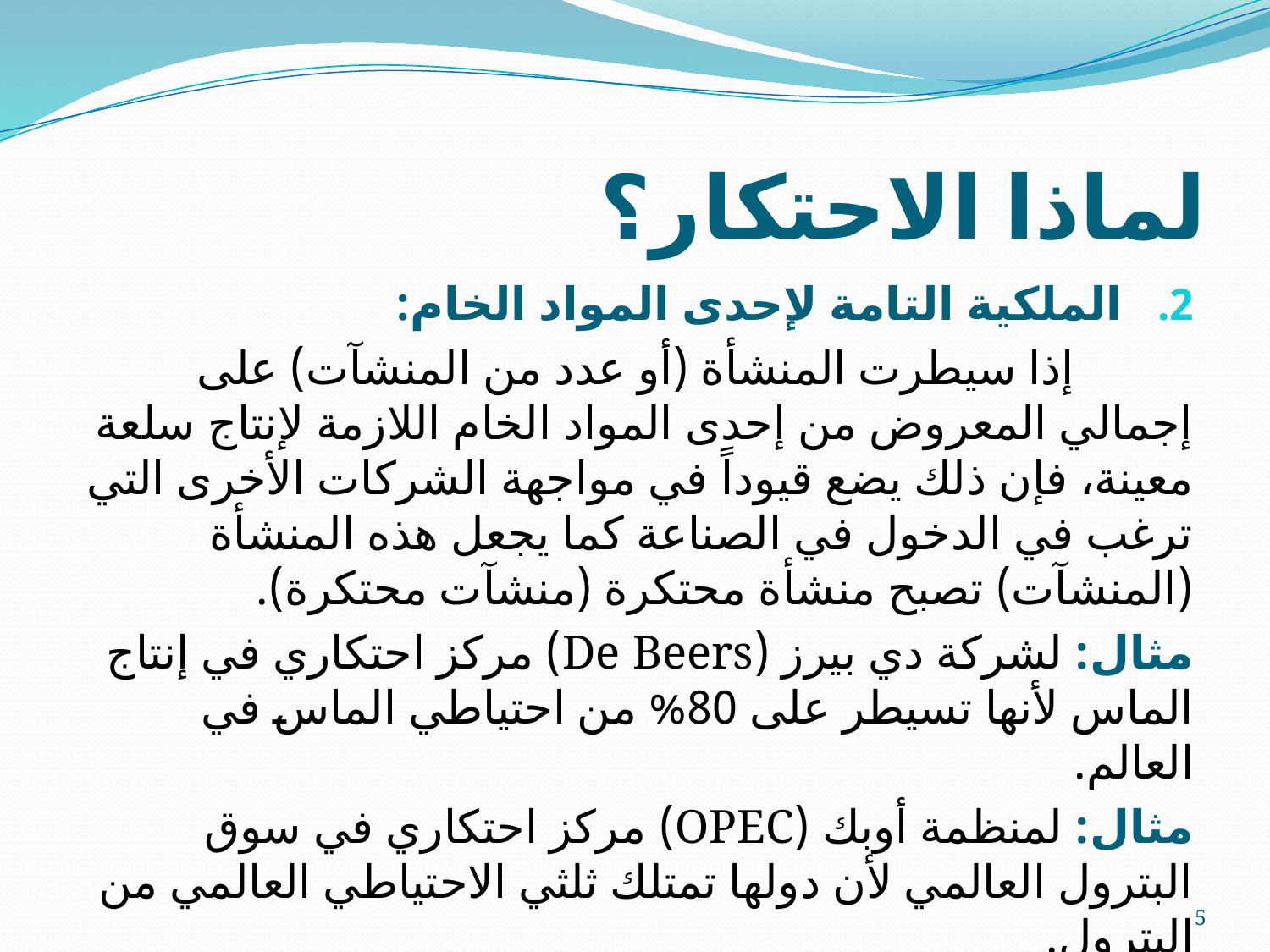

# لماذا الاحتكار؟
الملكية التامة لإحدى المواد الخام:
          إذا سيطرت المنشأة (أو عدد من المنشآت) على إجمالي المعروض من إحدى المواد الخام اللازمة لإنتاج سلعة معينة، فإن ذلك يضع قيوداً في مواجهة الشركات الأخرى التي ترغب في الدخول في الصناعة كما يجعل هذه المنشأة (المنشآت) تصبح منشأة محتكرة (منشآت محتكرة).
مثال: لشركة دي بيرز (De Beers) مركز احتكاري في إنتاج الماس لأنها تسيطر على 80% من احتياطي الماس في العالم.
مثال: لمنظمة أوبك (OPEC) مركز احتكاري في سوق البترول العالمي لأن دولها تمتلك ثلثي الاحتياطي العالمي من البترول.
5